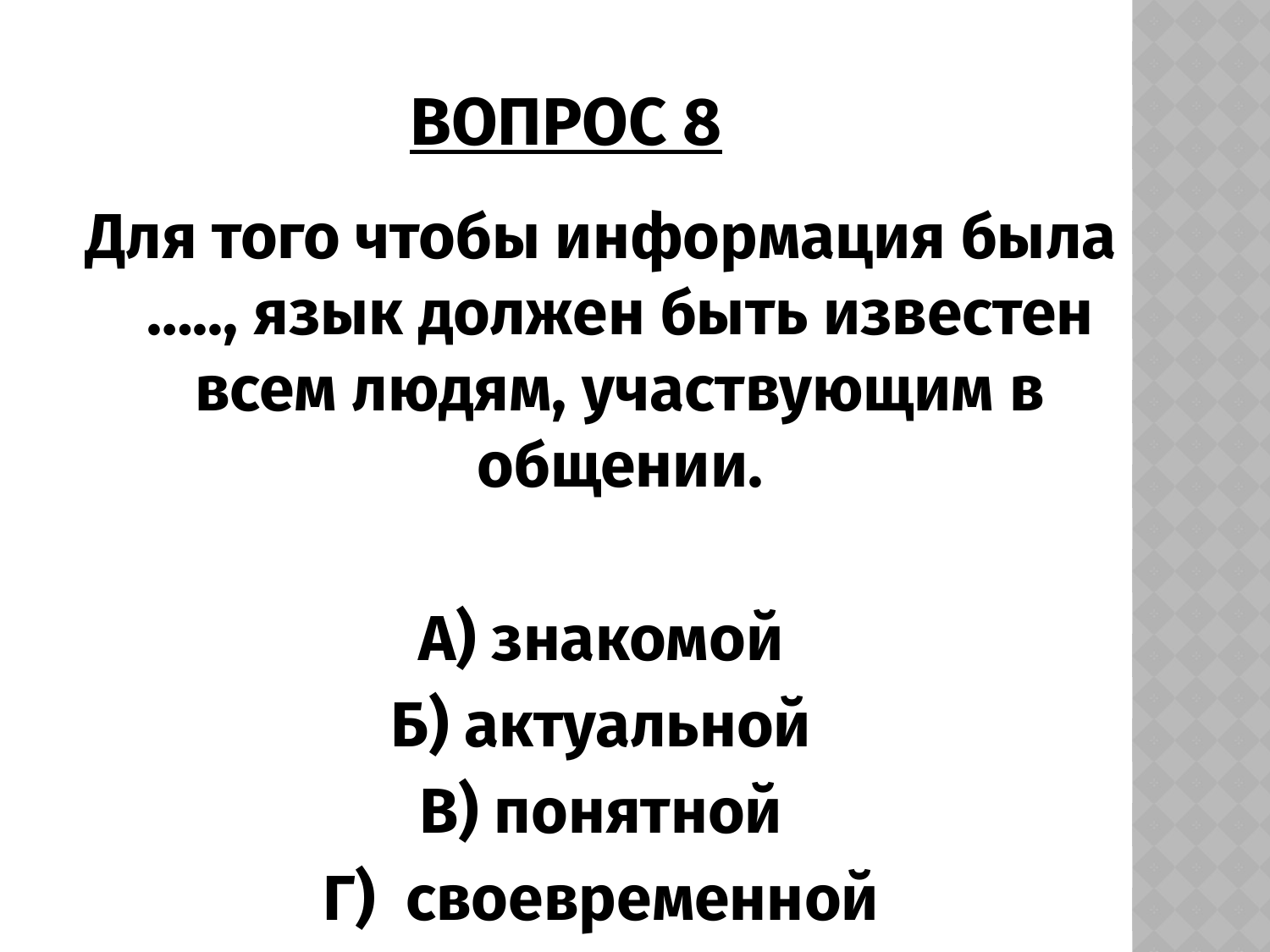

# Вопрос 8
Для того чтобы информация была ….., язык должен быть известен всем людям, участвующим в общении.

А) знакомой
Б) актуальной
В) понятной
Г)  своевременной